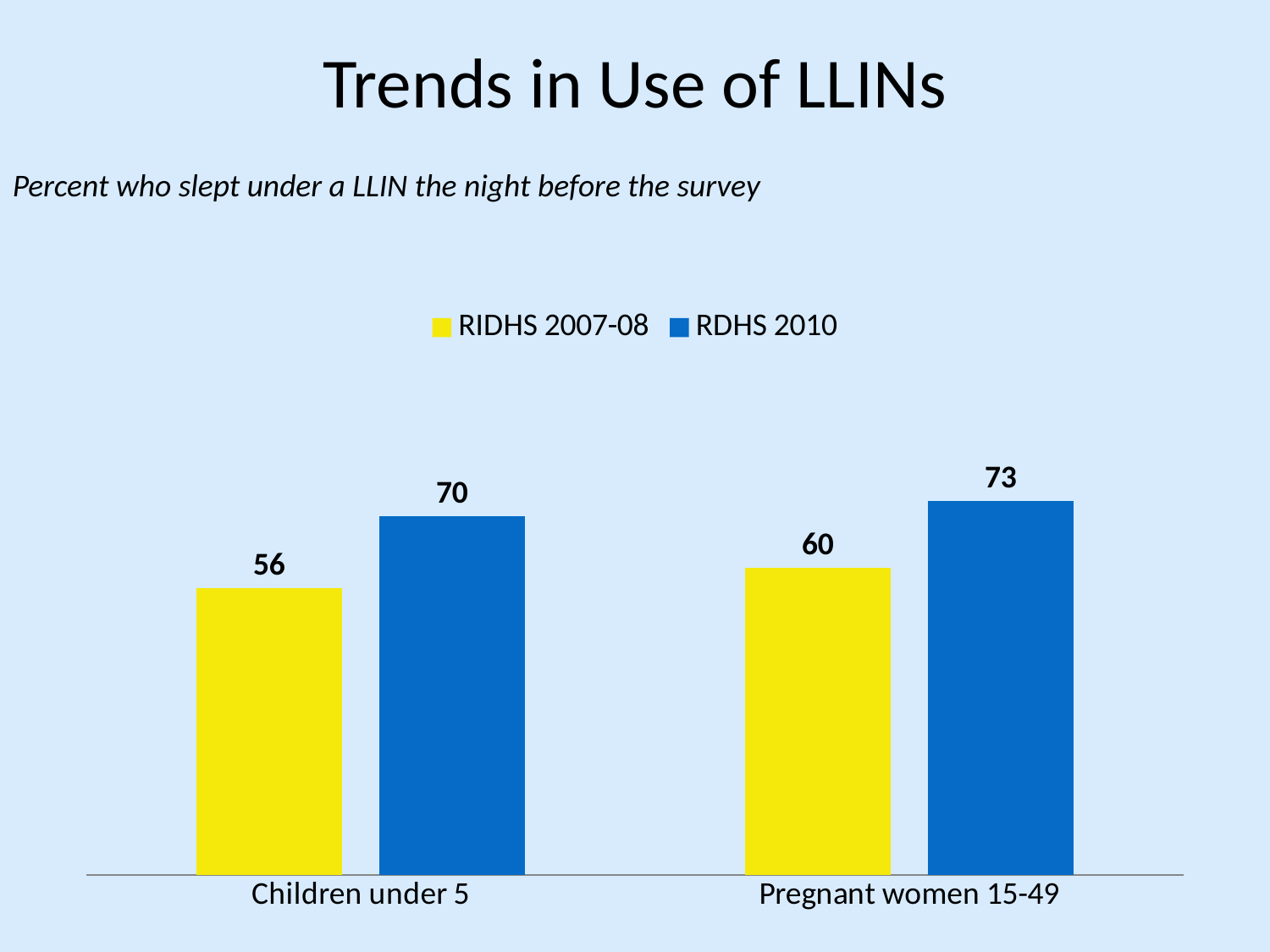

# Trends in Use of LLINs
Percent who slept under a LLIN the night before the survey

### Chart

| Category | RIDHS 2007-08 | RDHS 2010 |
|---|---|---|
| Children under 5 | 56.0 | 70.0 |
| Pregnant women 15-49 | 60.0 | 73.0 |